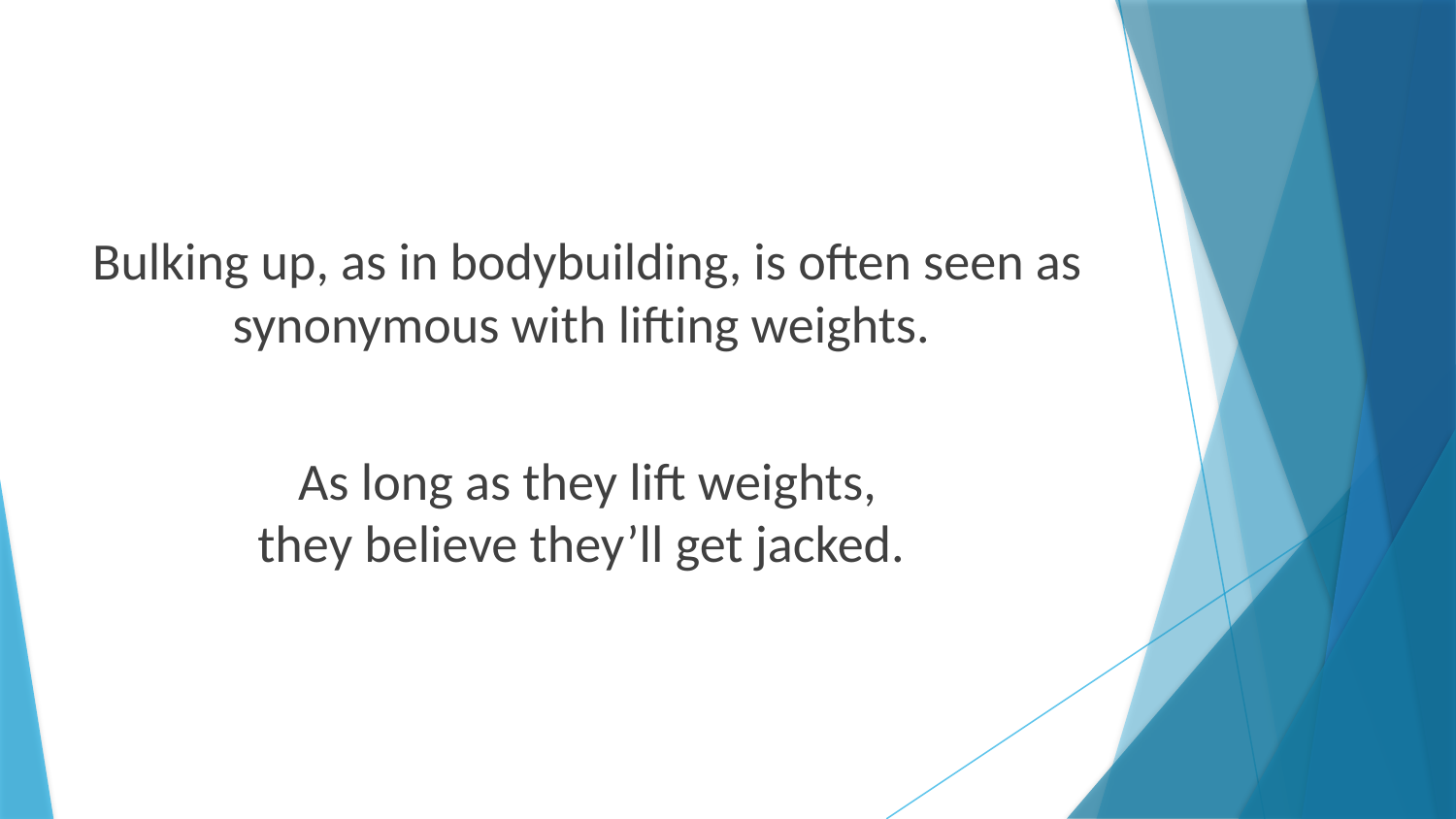

Bulking up, as in bodybuilding, is often seen as synonymous with lifting weights.

As long as they lift weights,
they believe they’ll get jacked.